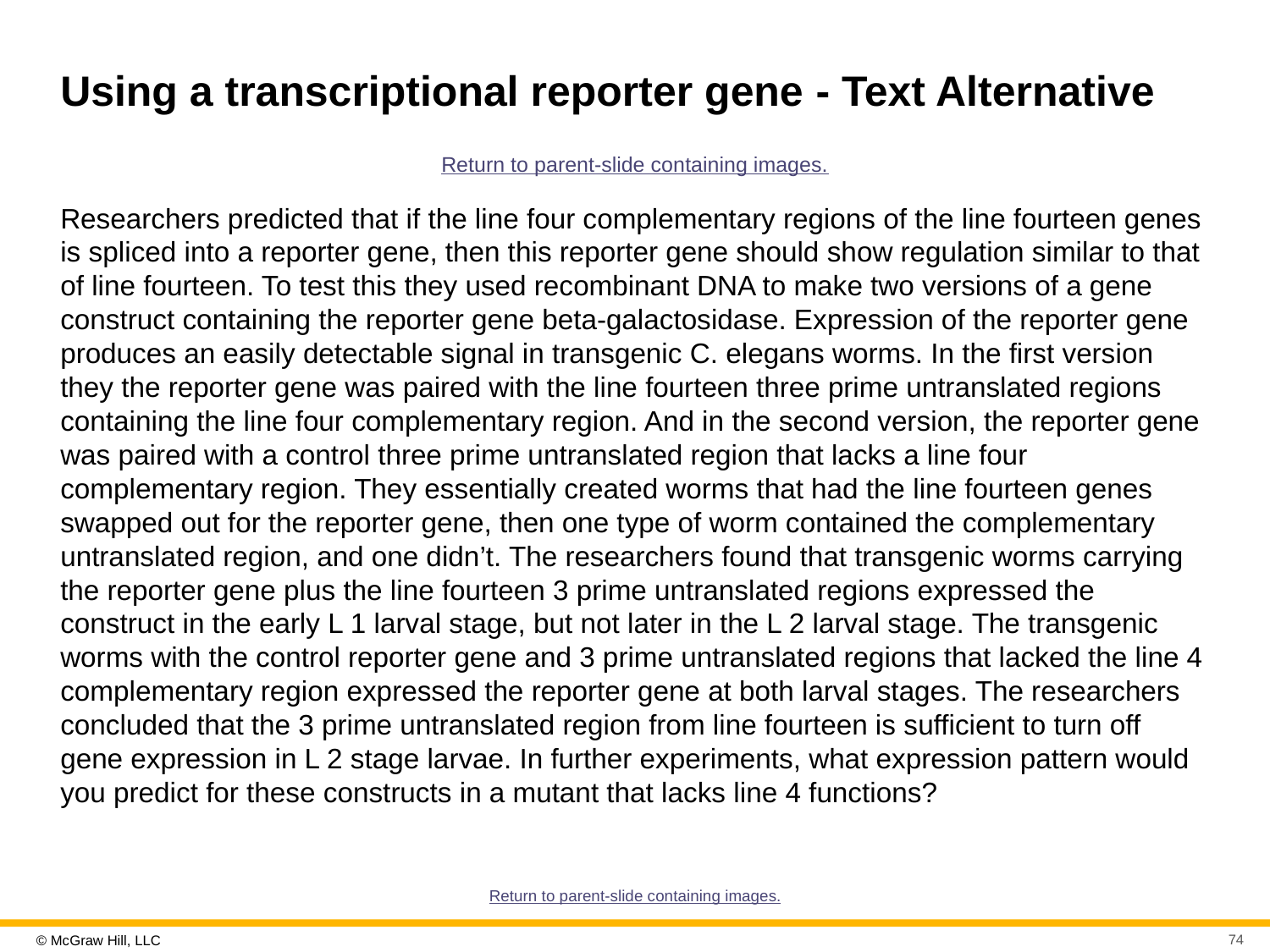

# Using a transcriptional reporter gene - Text Alternative
Return to parent-slide containing images.
Researchers predicted that if the line four complementary regions of the line fourteen genes is spliced into a reporter gene, then this reporter gene should show regulation similar to that of line fourteen. To test this they used recombinant DNA to make two versions of a gene construct containing the reporter gene beta-galactosidase. Expression of the reporter gene produces an easily detectable signal in transgenic C. elegans worms. In the first version they the reporter gene was paired with the line fourteen three prime untranslated regions containing the line four complementary region. And in the second version, the reporter gene was paired with a control three prime untranslated region that lacks a line four complementary region. They essentially created worms that had the line fourteen genes swapped out for the reporter gene, then one type of worm contained the complementary untranslated region, and one didn’t. The researchers found that transgenic worms carrying the reporter gene plus the line fourteen 3 prime untranslated regions expressed the construct in the early L 1 larval stage, but not later in the L 2 larval stage. The transgenic worms with the control reporter gene and 3 prime untranslated regions that lacked the line 4 complementary region expressed the reporter gene at both larval stages. The researchers concluded that the 3 prime untranslated region from line fourteen is sufficient to turn off gene expression in L 2 stage larvae. In further experiments, what expression pattern would you predict for these constructs in a mutant that lacks line 4 functions?
Return to parent-slide containing images.
74